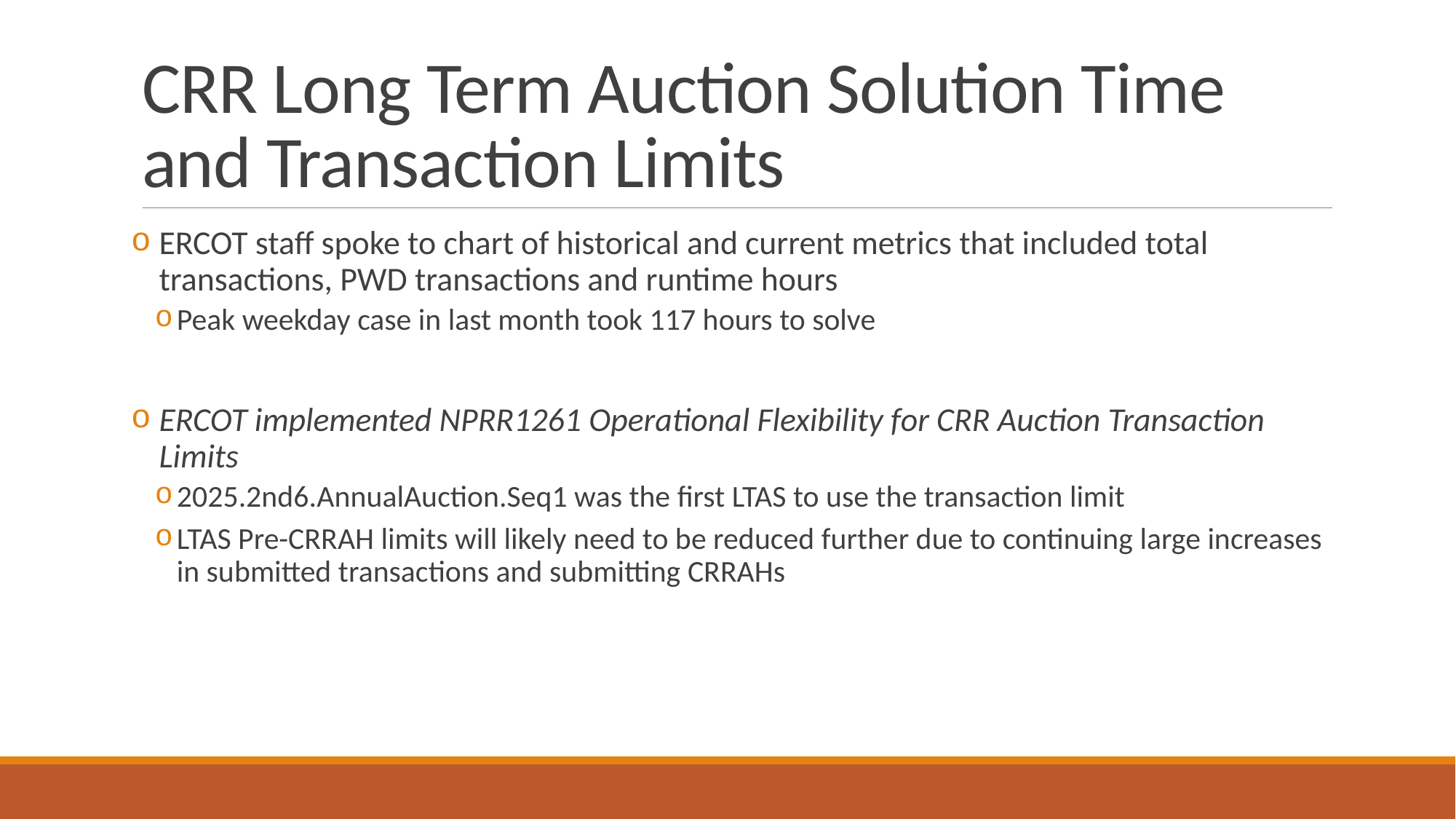

# CRR Long Term Auction Solution Time and Transaction Limits
ERCOT staff spoke to chart of historical and current metrics that included total transactions, PWD transactions and runtime hours
Peak weekday case in last month took 117 hours to solve

ERCOT implemented NPRR1261 Operational Flexibility for CRR Auction Transaction Limits
2025.2nd6.AnnualAuction.Seq1 was the first LTAS to use the transaction limit
LTAS Pre-CRRAH limits will likely need to be reduced further due to continuing large increases in submitted transactions and submitting CRRAHs